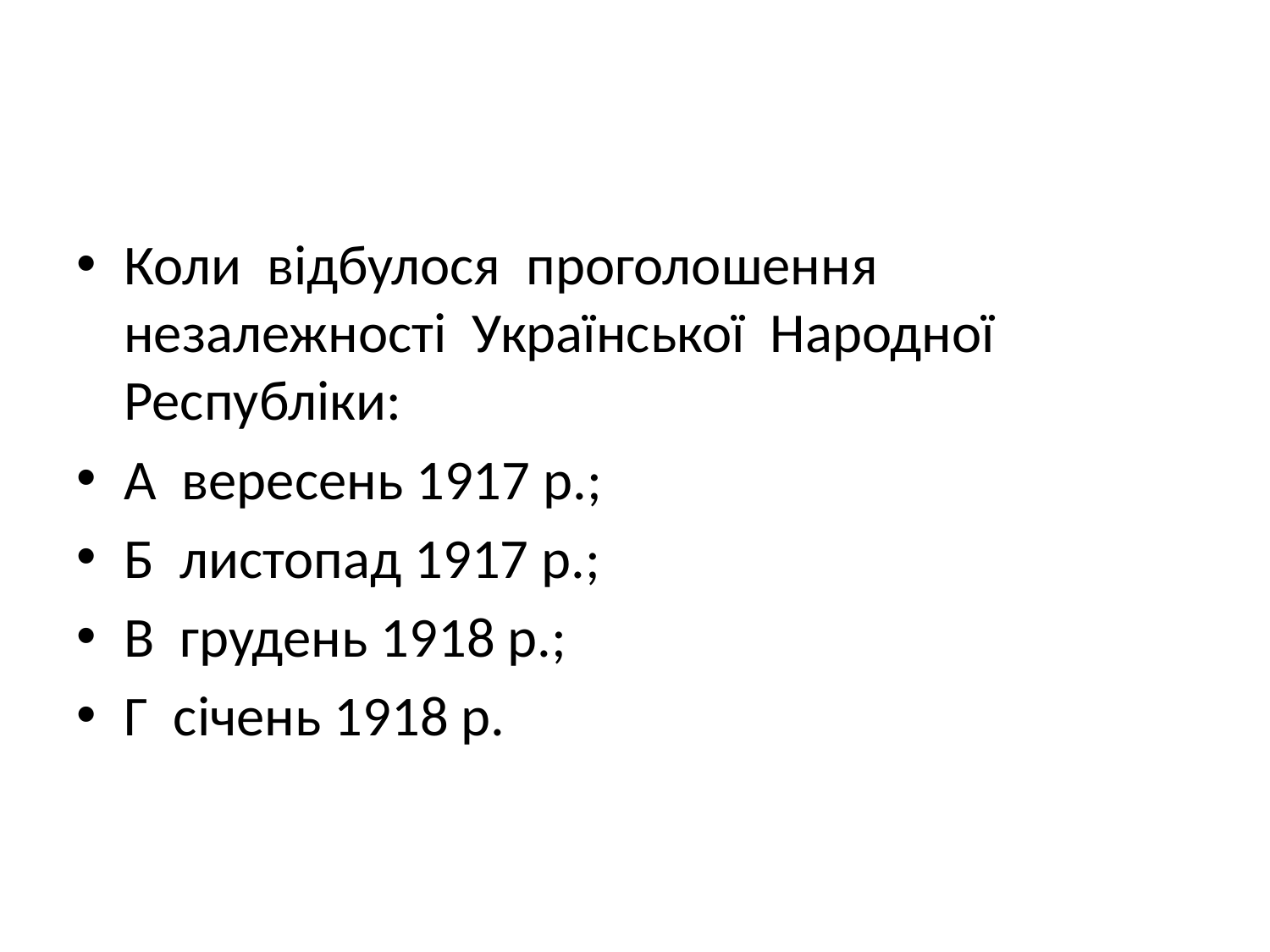

#
Коли  відбулося  проголошення  незалежності  Української  Народної Республіки:
А  вересень 1917 р.;
Б  листопад 1917 р.;
В  грудень 1918 р.;
Г  січень 1918 р.